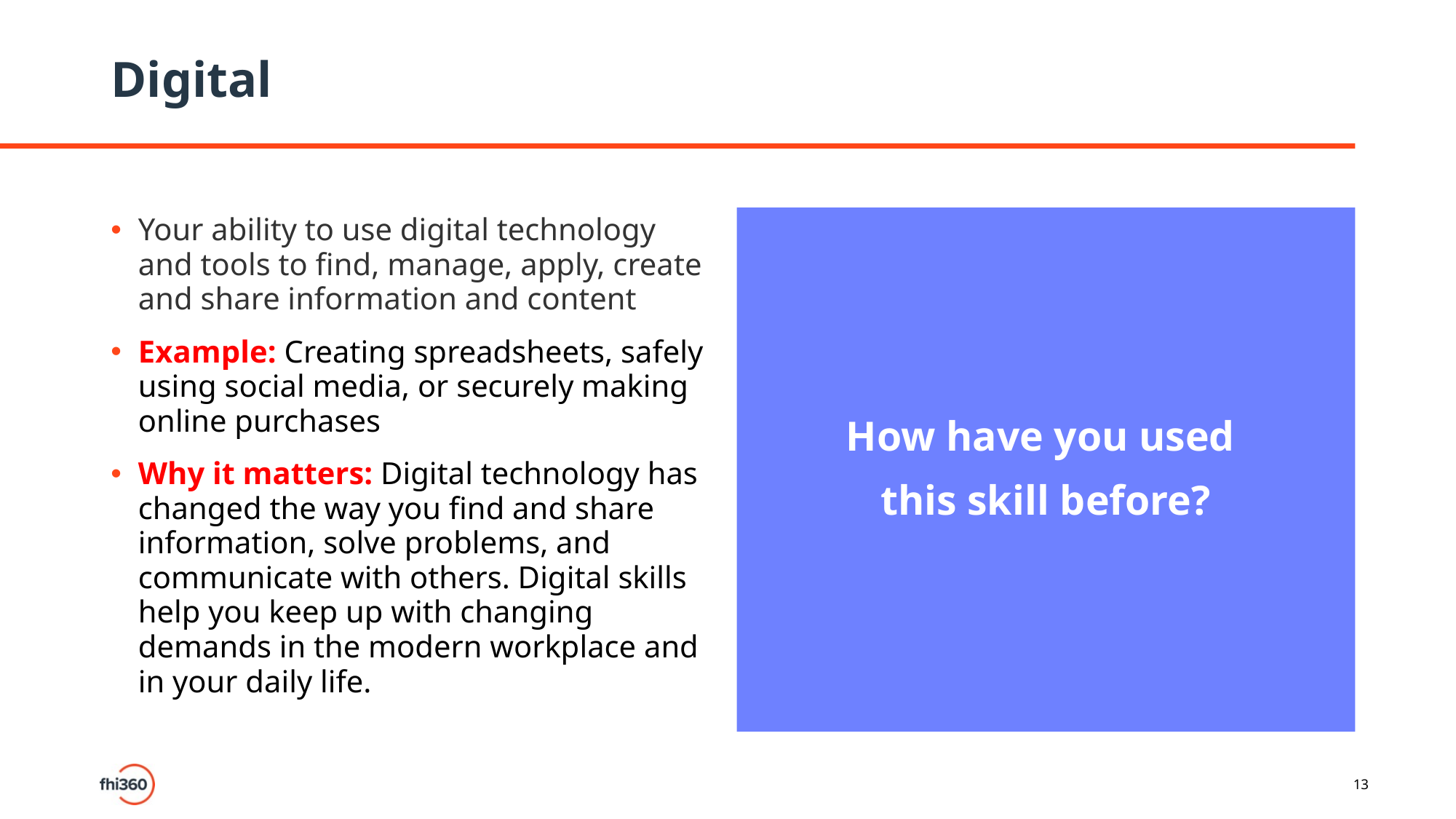

# Digital
Your ability to use digital technology and tools to find, manage, apply, create and share information and content
Example: Creating spreadsheets, safely using social media, or securely making online purchases
Why it matters: Digital technology has changed the way you find and share information, solve problems, and communicate with others. Digital skills help you keep up with changing demands in the modern workplace and in your daily life.
How have you used
this skill before?